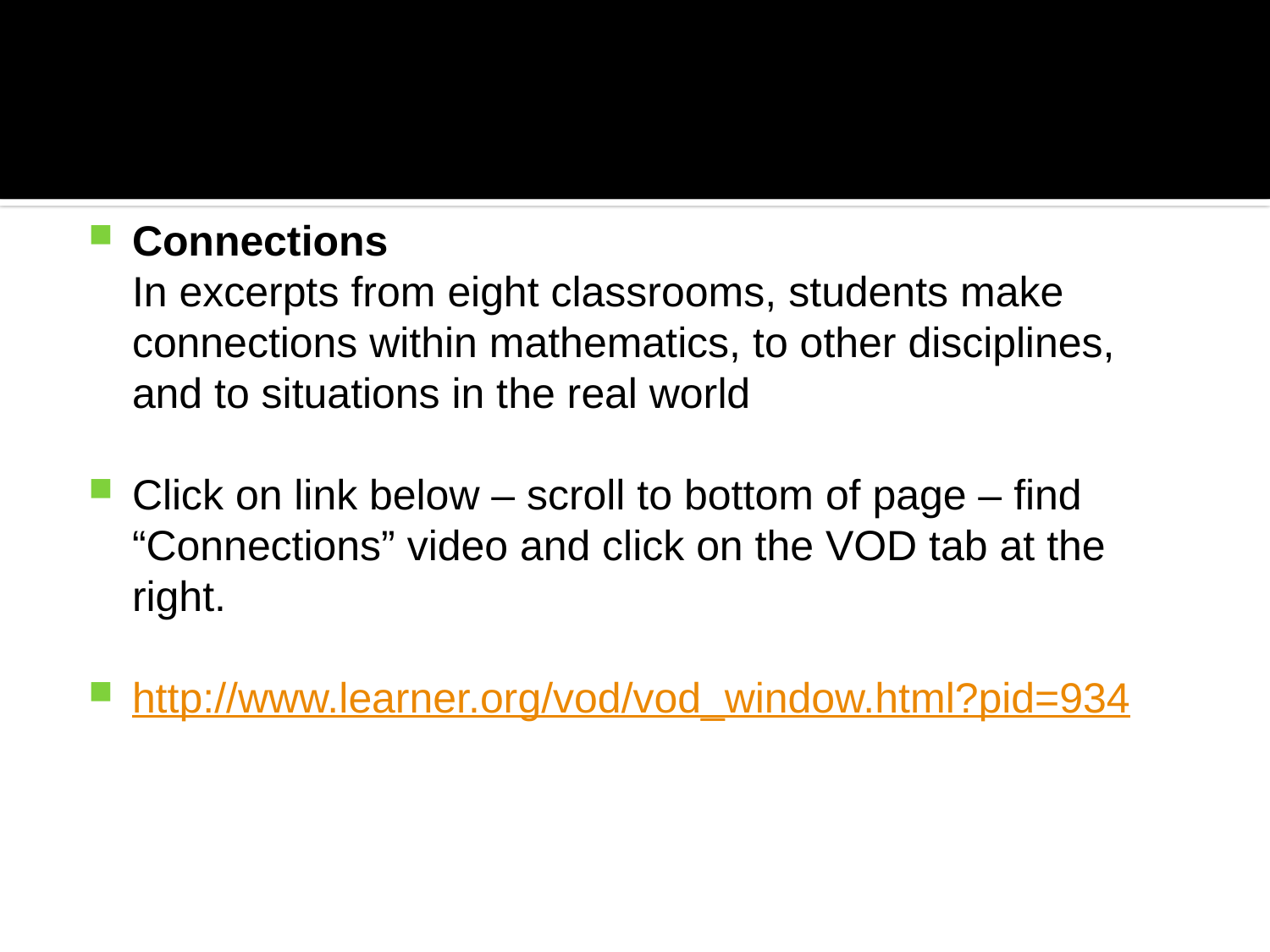

Connections
In excerpts from eight classrooms, students make connections within mathematics, to other disciplines, and to situations in the real world

Click on link below – scroll to bottom of page – find “Connections” video and click on the VOD tab at the right.

http://www.learner.org/vod/vod_window.html?pid=934